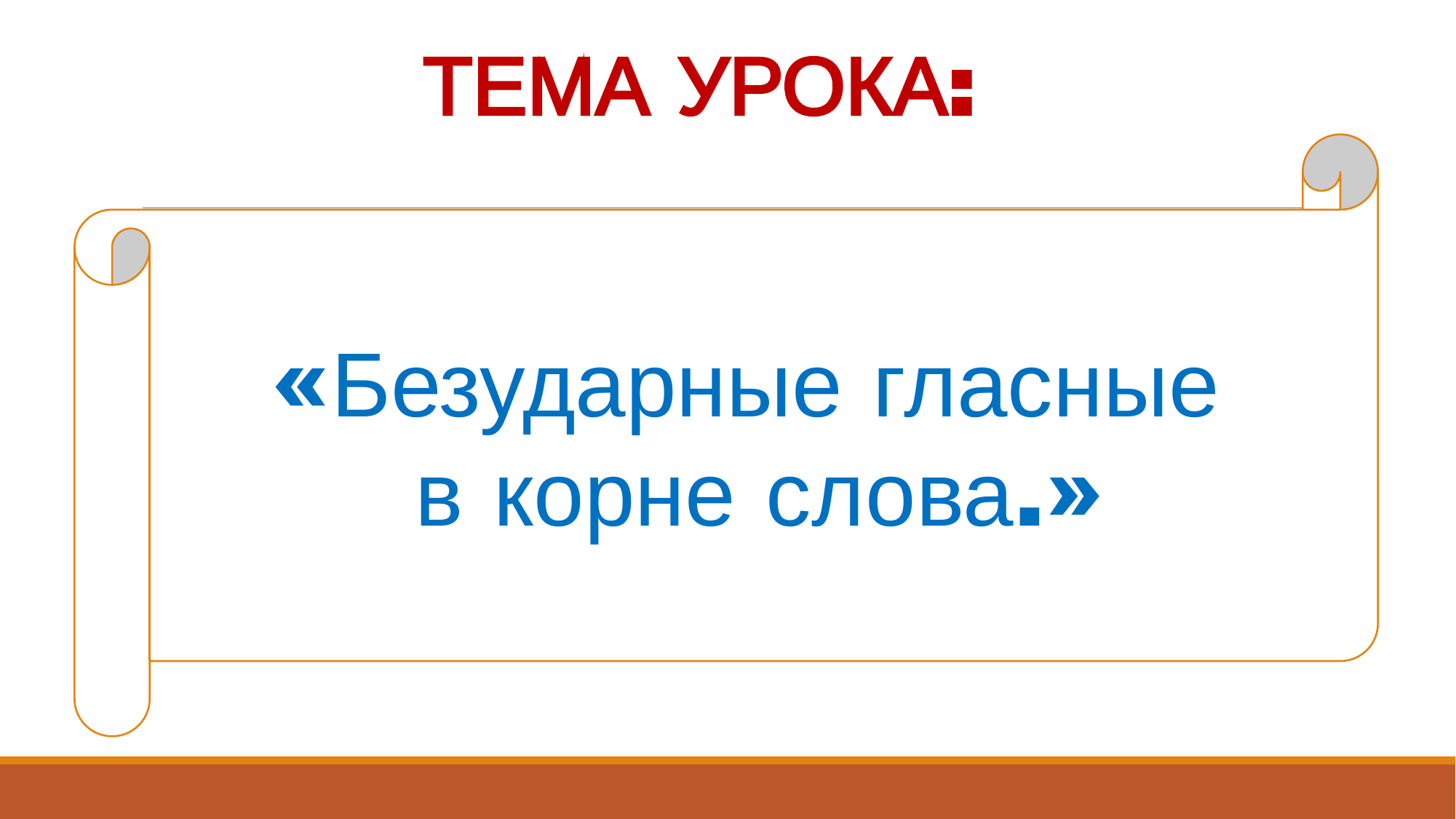

Тема урока:
«Безударные гласные
 в корне слова.»